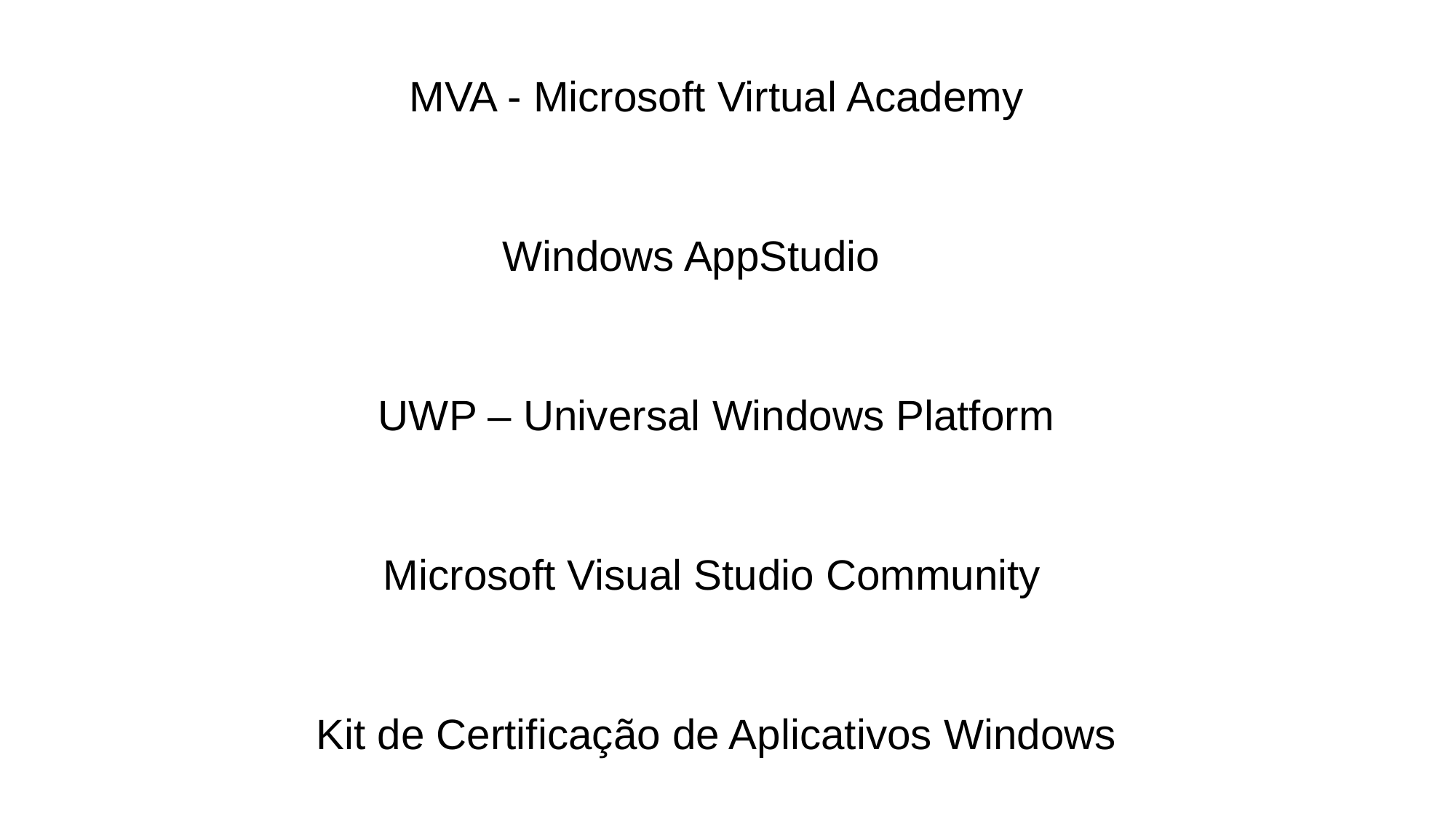

MVA - Microsoft Virtual Academy
Windows AppStudio
UWP – Universal Windows Platform
Microsoft Visual Studio Community
Kit de Certificação de Aplicativos Windows